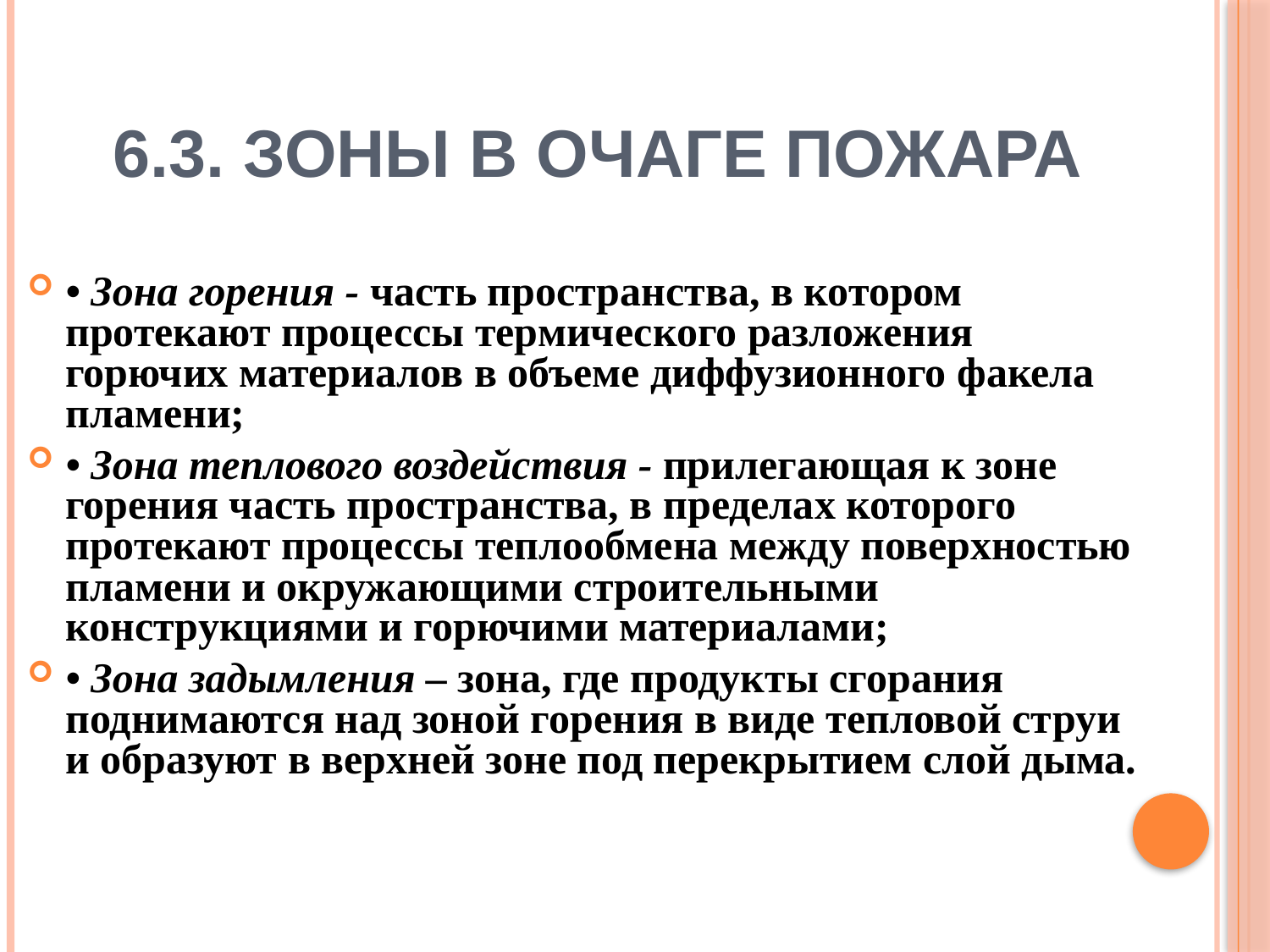

# 6.3. Зоны в очаге пожара

• Зона горения - часть пространства, в котором протекают процессы термического разложения горючих материалов в объеме диффузионного факела пламени;
• Зона теплового воздействия - прилегающая к зоне горения часть пространства, в пределах которого протекают процессы теплообмена между поверхностью пламени и окружающими строительными конструкциями и горючими материалами;
• Зона задымления – зона, где продукты сгорания поднимаются над зоной горения в виде тепловой струи и образуют в верхней зоне под перекрытием слой дыма.